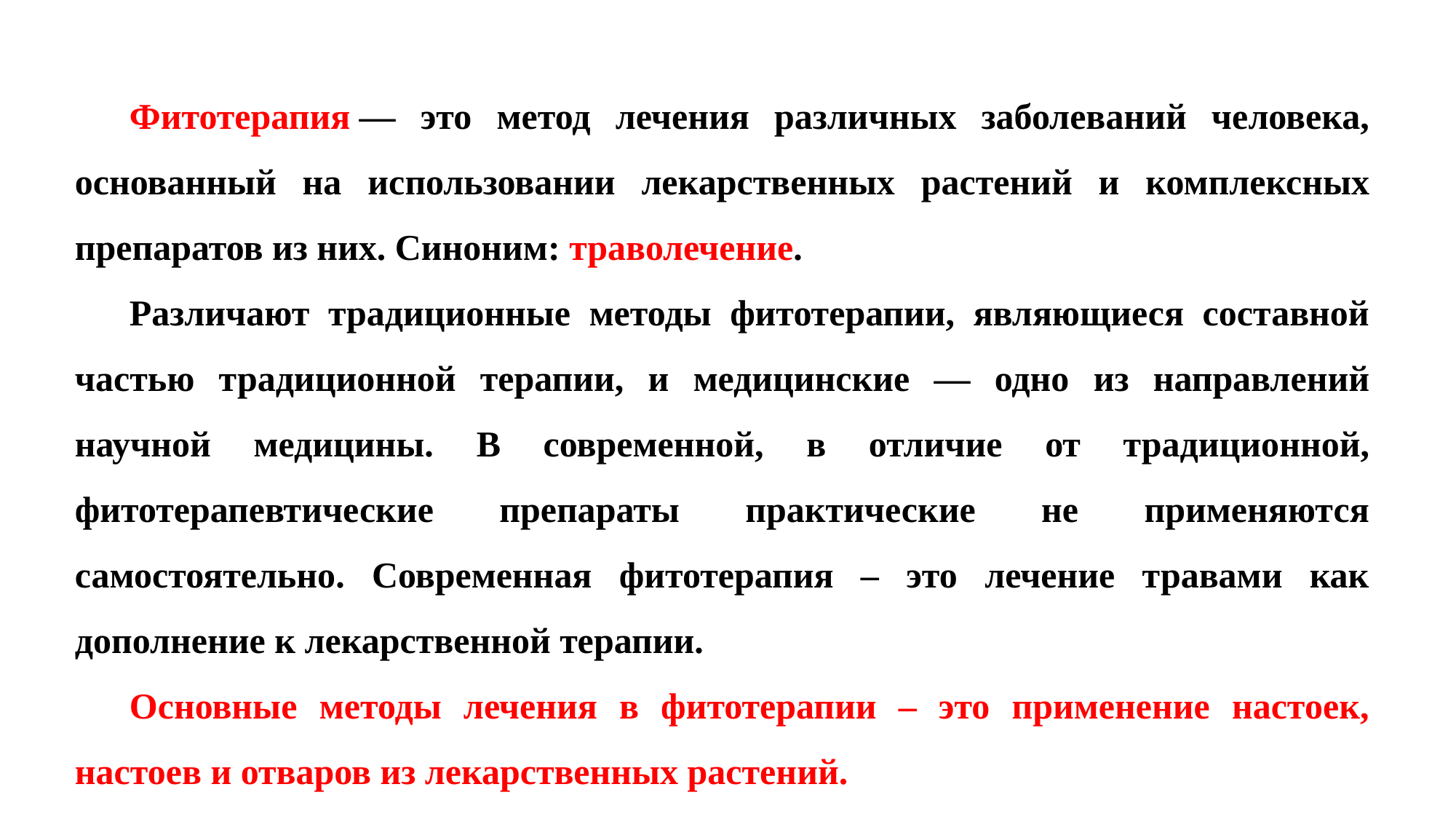

Фитотерапия — это метод лечения различных заболеваний человека, основанный на использовании лекарственных растений и комплексных препаратов из них. Синоним: траволечение.
Различают традиционные методы фитотерапии, являющиеся составной частью традиционной терапии, и медицинские — одно из направлений научной медицины. В современной, в отличие от традиционной, фитотерапевтические препараты практические не применяются самостоятельно. Современная фитотерапия – это лечение травами как дополнение к лекарственной терапии.
Основные методы лечения в фитотерапии – это применение настоек, настоев и отваров из лекарственных растений.